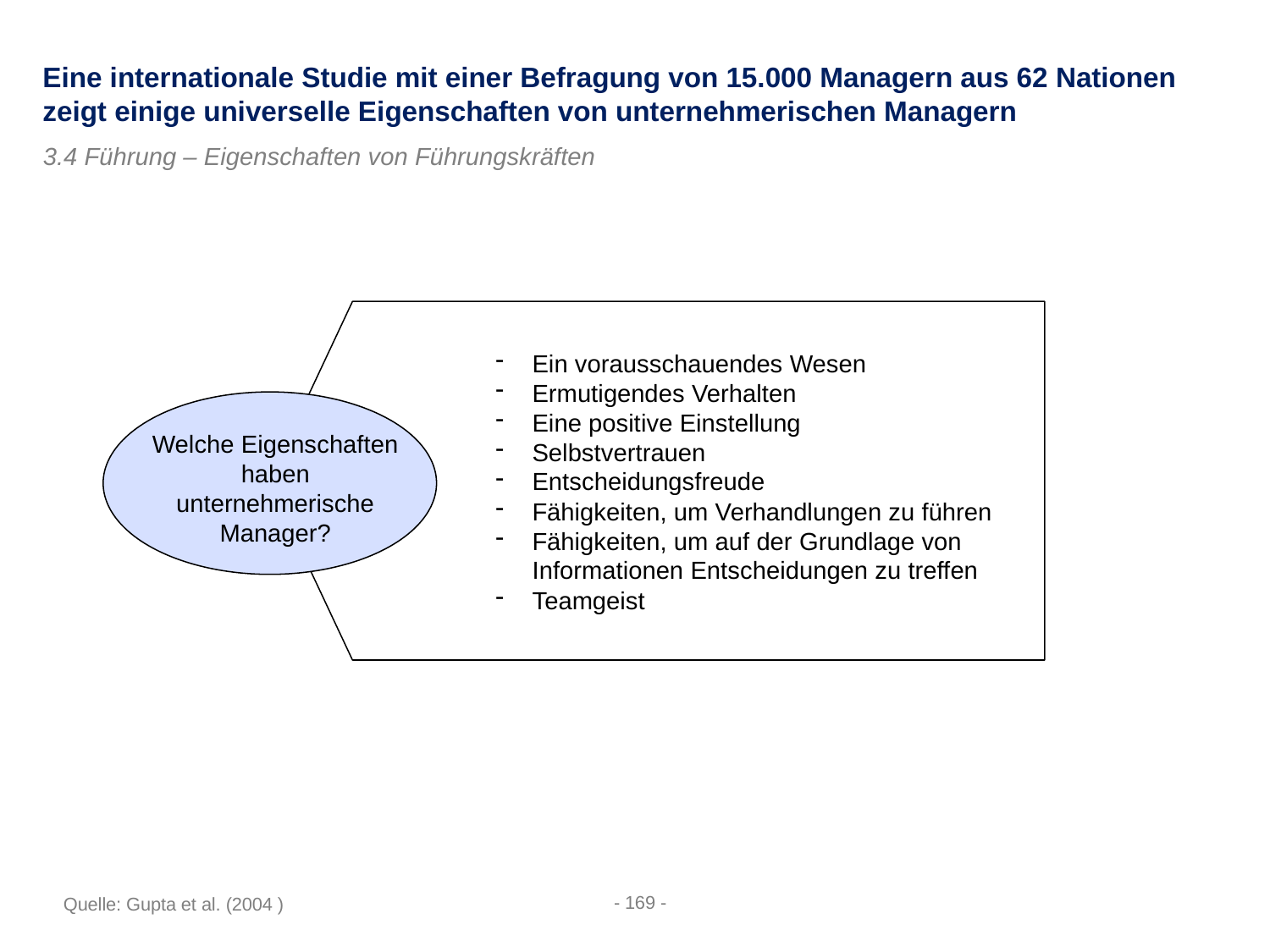

Eine internationale Studie mit einer Befragung von 15.000 Managern aus 62 Nationen zeigt einige universelle Eigenschaften von unternehmerischen Managern
3.4 Führung – Eigenschaften von Führungskräften

Ein vorausschauendes Wesen
Ermutigendes Verhalten
Eine positive Einstellung
Selbstvertrauen
Entscheidungsfreude
Fähigkeiten, um Verhandlungen zu führen
Fähigkeiten, um auf der Grundlage von Informationen Entscheidungen zu treffen
Teamgeist

Welche Eigenschaften haben unternehmerische Manager?
- 169 -
Quelle: Gupta et al. (2004 )